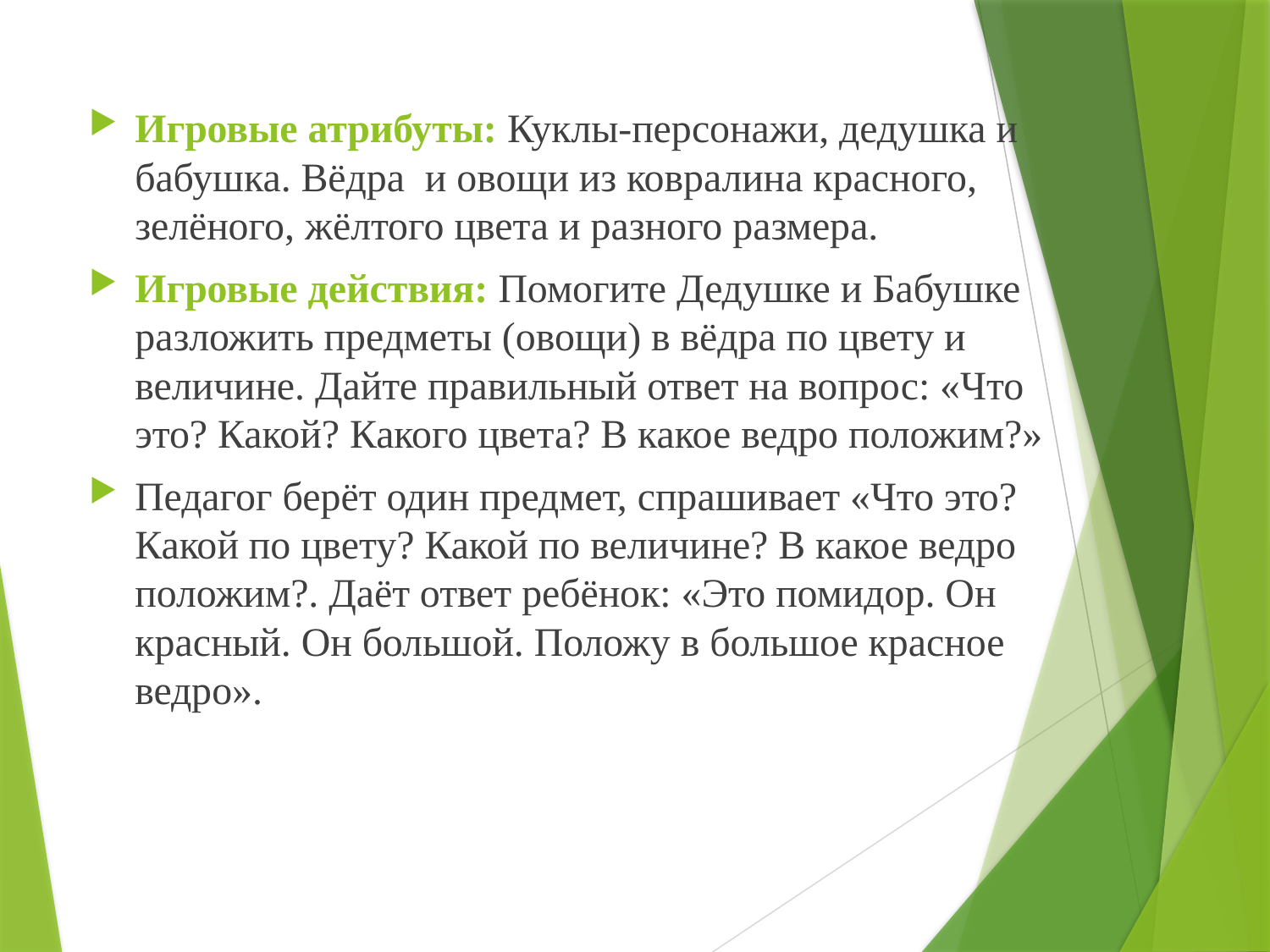

Игровые атрибуты: Куклы-персонажи, дедушка и бабушка. Вёдра  и овощи из ковралина красного, зелёного, жёлтого цвета и разного размера.
Игровые действия: Помогите Дедушке и Бабушке разложить предметы (овощи) в вёдра по цвету и величине. Дайте правильный ответ на вопрос: «Что это? Какой? Какого цвета? В какое ведро положим?»
Педагог берёт один предмет, спрашивает «Что это? Какой по цвету? Какой по величине? В какое ведро положим?. Даёт ответ ребёнок: «Это помидор. Он красный. Он большой. Положу в большое красное ведро».